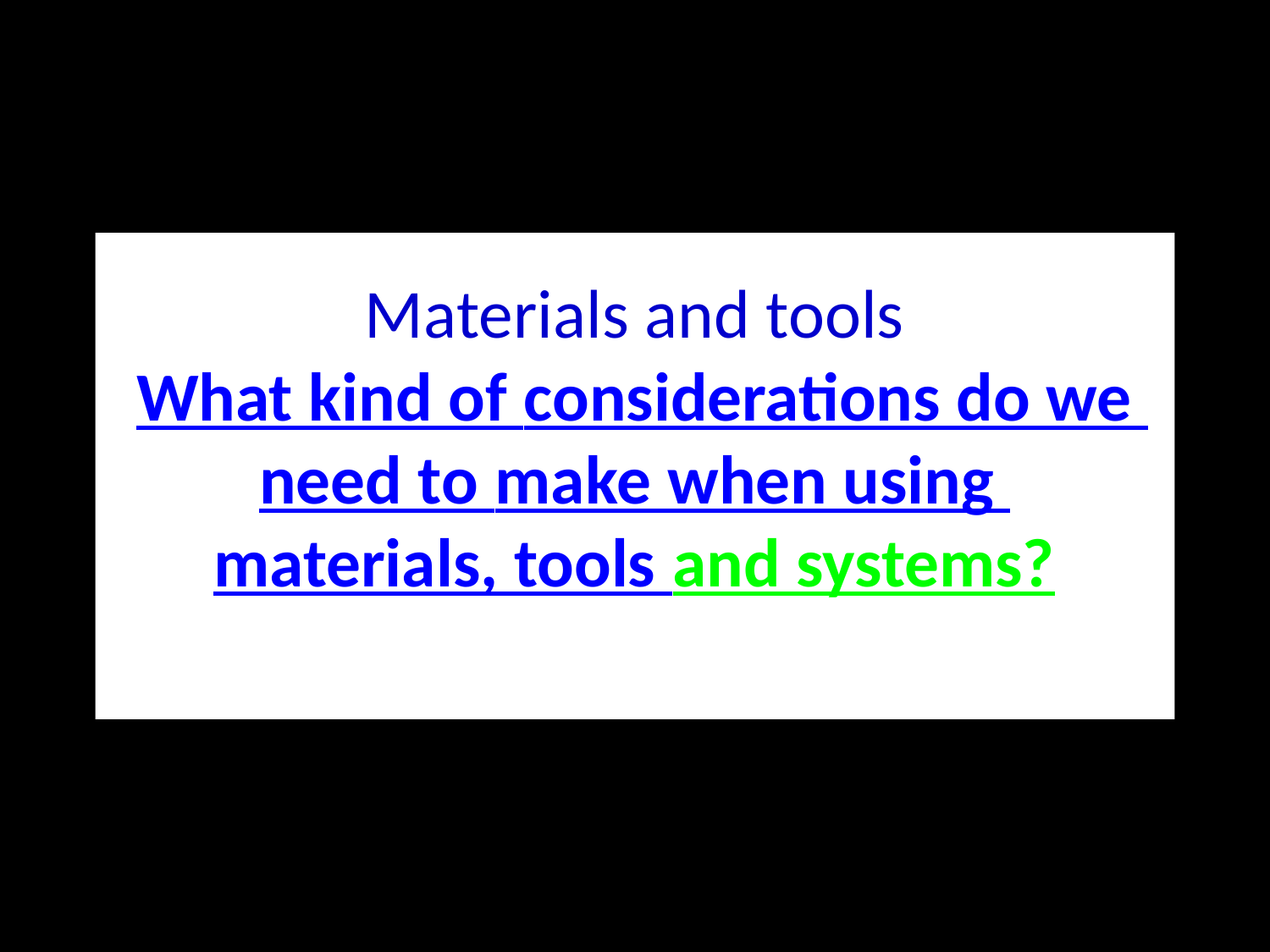

# Materials and tools What kind of considerations do we need to make when using materials, tools and systems?